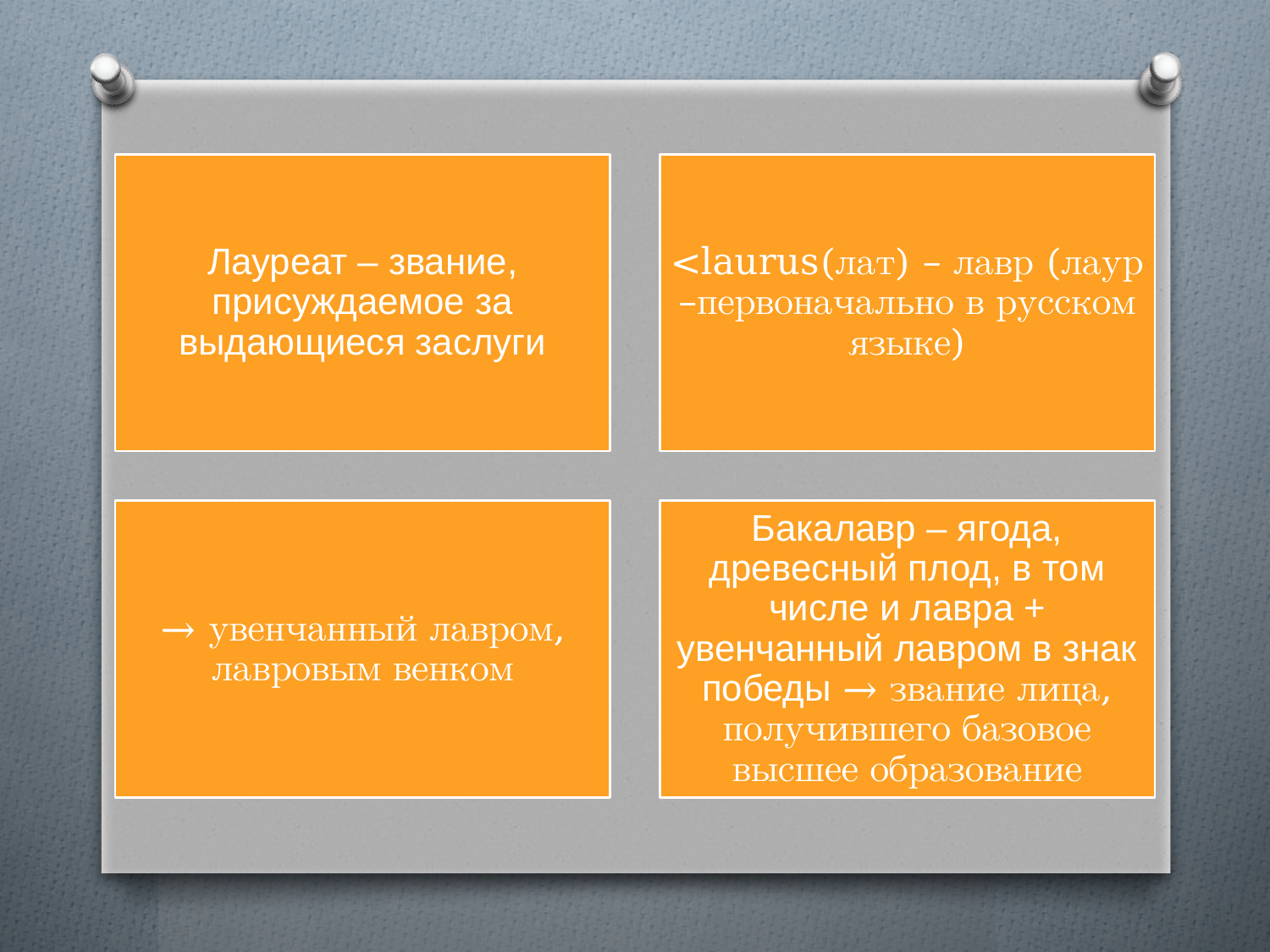

Лауреат – звание, присуждаемое за выдающиеся заслуги
<laurus(лат) – лавр (лаур –первоначально в русском языке)
→ увенчанный лавром, лавровым венком
Бакалавр – ягода, древесный плод, в том числе и лавра + увенчанный лавром в знак победы → звание лица, получившего базовое высшее образование